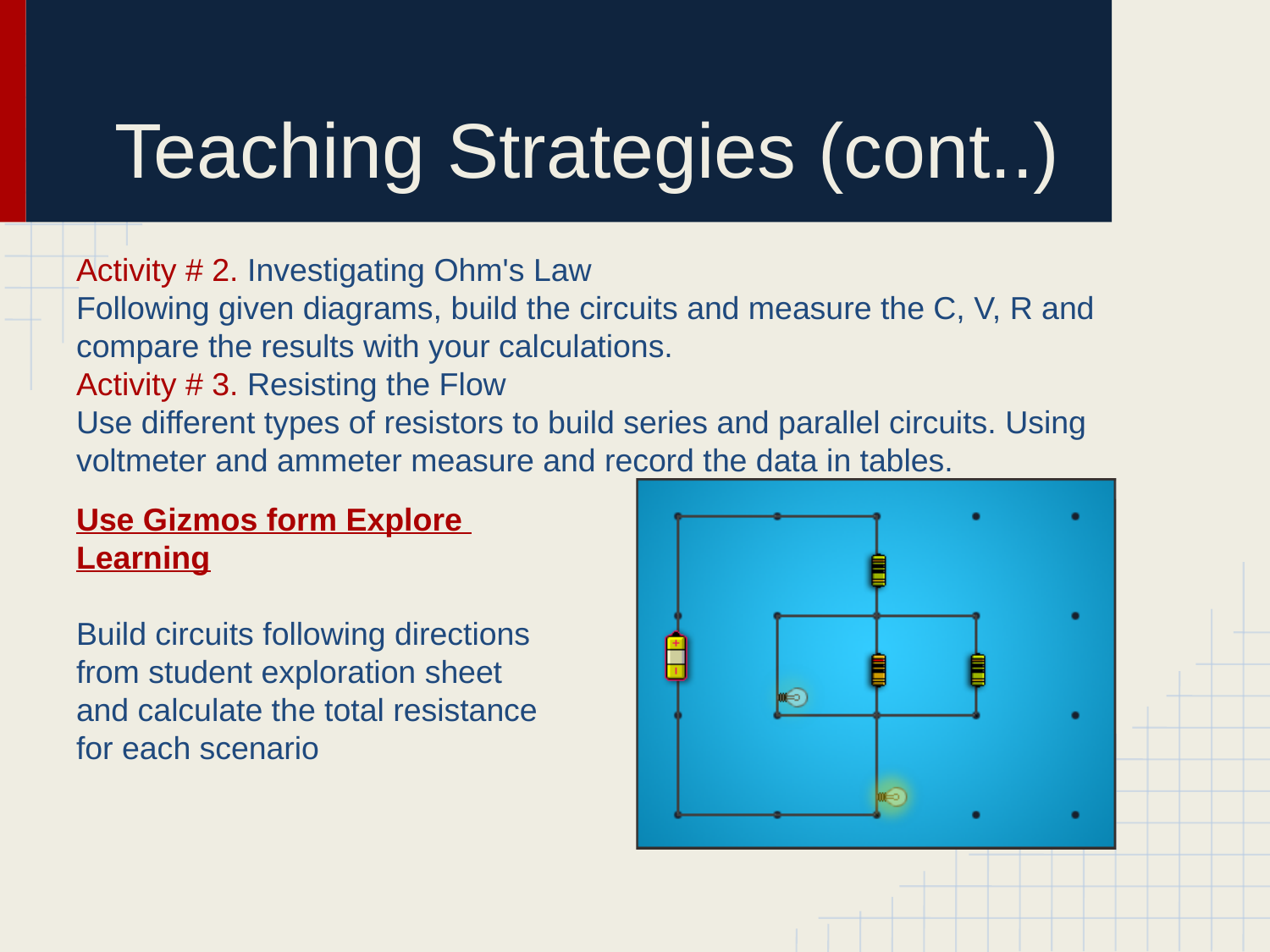

# Teaching Strategies (cont..)
Activity # 2. Investigating Ohm's Law
Following given diagrams, build the circuits and measure the C, V, R and compare the results with your calculations.
Activity # 3. Resisting the Flow
Use different types of resistors to build series and parallel circuits. Using voltmeter and ammeter measure and record the data in tables.

Use Gizmos form Explore Learning

Build circuits following directions from student exploration sheet and calculate the total resistance for each scenario